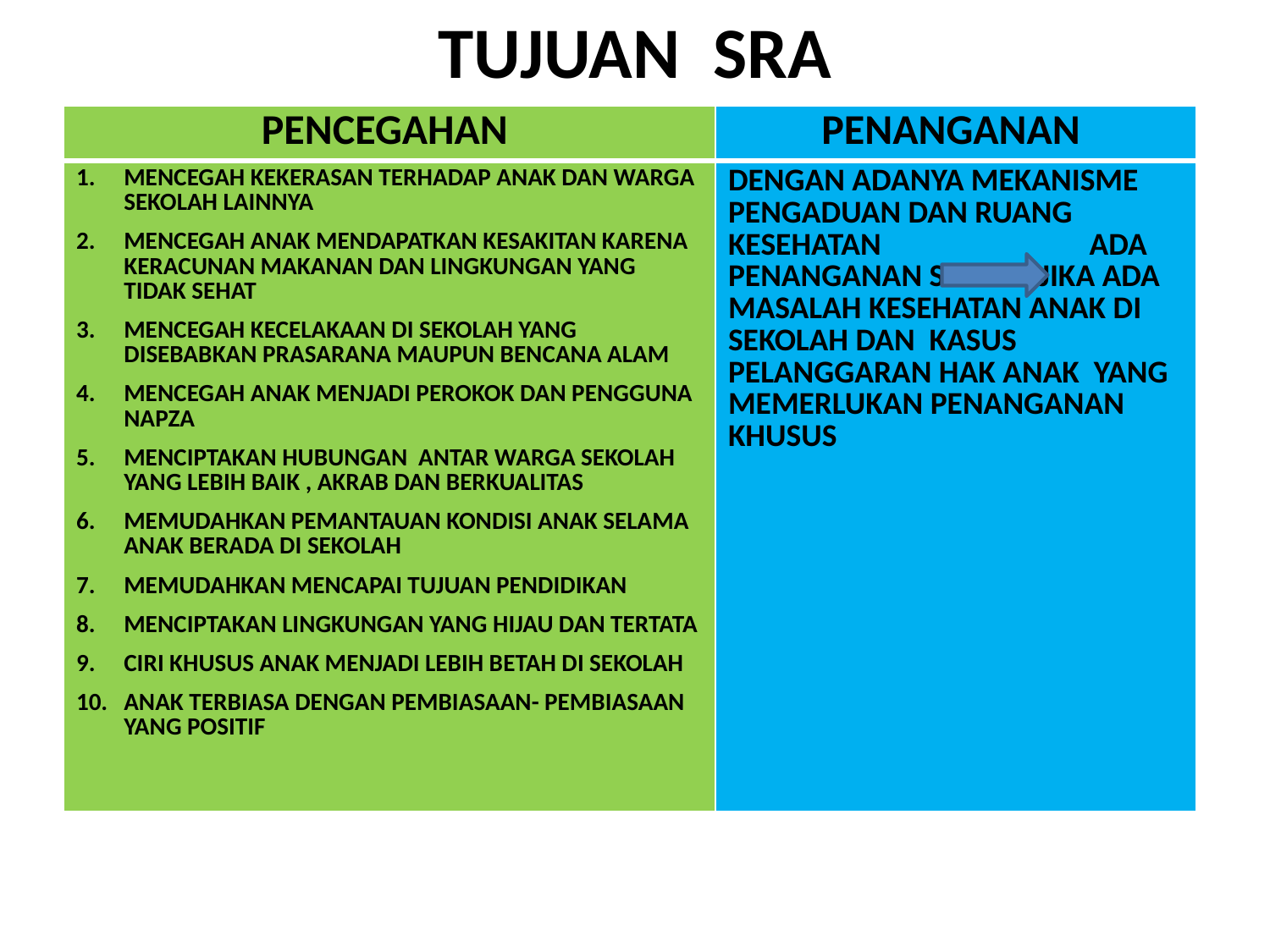

# TUJUAN  SRA
| PENCEGAHAN | PENANGANAN |
| --- | --- |
| MENCEGAH KEKERASAN TERHADAP ANAK DAN WARGA SEKOLAH LAINNYA MENCEGAH ANAK MENDAPATKAN KESAKITAN KARENA KERACUNAN MAKANAN DAN LINGKUNGAN YANG TIDAK SEHAT MENCEGAH KECELAKAAN DI SEKOLAH YANG DISEBABKAN PRASARANA MAUPUN BENCANA ALAM MENCEGAH ANAK MENJADI PEROKOK DAN PENGGUNA NAPZA MENCIPTAKAN HUBUNGAN ANTAR WARGA SEKOLAH YANG LEBIH BAIK , AKRAB DAN BERKUALITAS MEMUDAHKAN PEMANTAUAN KONDISI ANAK SELAMA ANAK BERADA DI SEKOLAH MEMUDAHKAN MENCAPAI TUJUAN PENDIDIKAN MENCIPTAKAN LINGKUNGAN YANG HIJAU DAN TERTATA CIRI KHUSUS ANAK MENJADI LEBIH BETAH DI SEKOLAH ANAK TERBIASA DENGAN PEMBIASAAN- PEMBIASAAN YANG POSITIF | DENGAN ADANYA MEKANISME PENGADUAN DAN RUANG KESEHATAN ADA PENANGANAN SEGERA JIKA ADA MASALAH KESEHATAN ANAK DI SEKOLAH DAN KASUS PELANGGARAN HAK ANAK YANG MEMERLUKAN PENANGANAN KHUSUS |